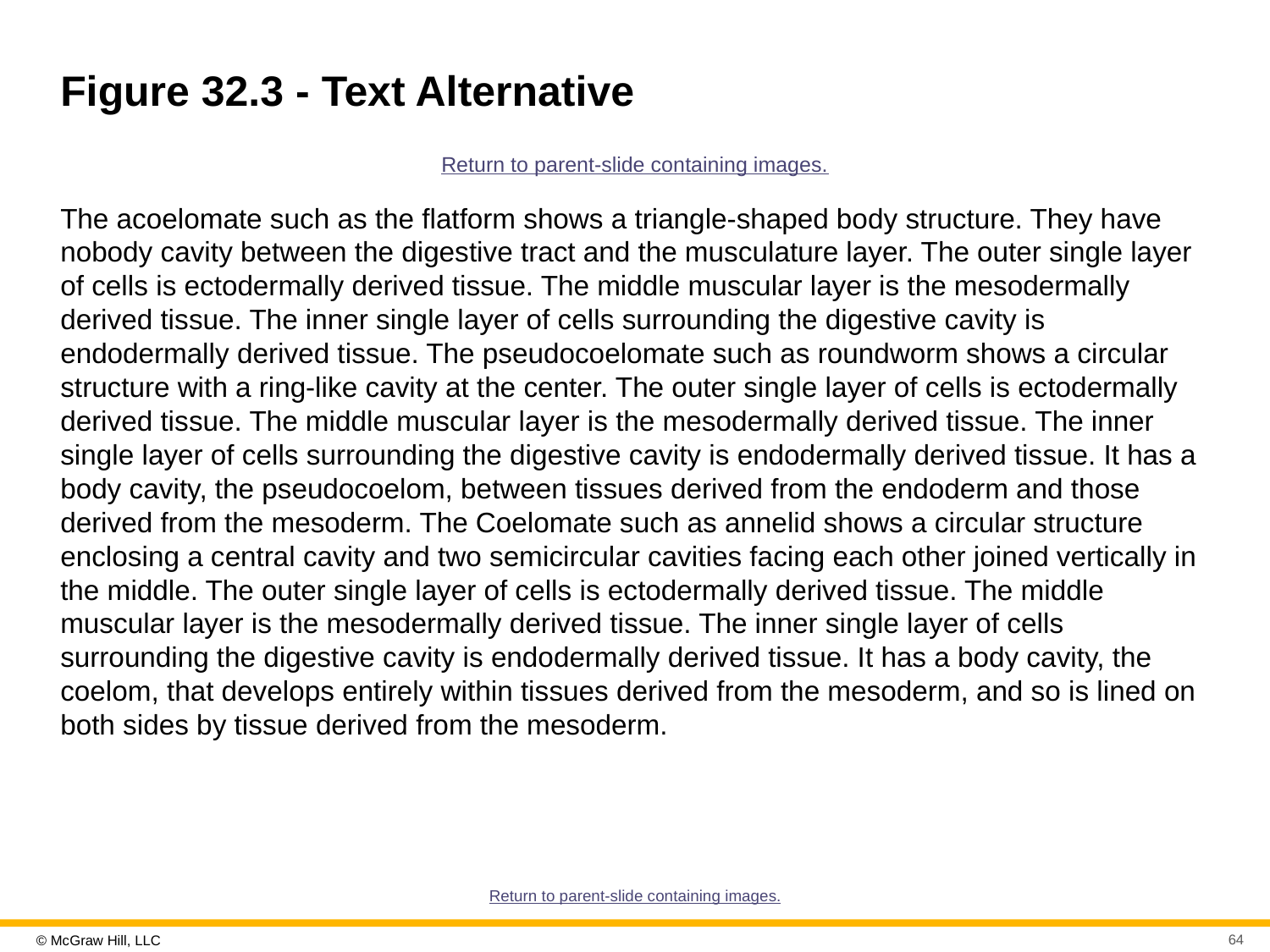

# Figure 32.3 - Text Alternative
Return to parent-slide containing images.
The acoelomate such as the flatform shows a triangle-shaped body structure. They have nobody cavity between the digestive tract and the musculature layer. The outer single layer of cells is ectodermally derived tissue. The middle muscular layer is the mesodermally derived tissue. The inner single layer of cells surrounding the digestive cavity is endodermally derived tissue. The pseudocoelomate such as roundworm shows a circular structure with a ring-like cavity at the center. The outer single layer of cells is ectodermally derived tissue. The middle muscular layer is the mesodermally derived tissue. The inner single layer of cells surrounding the digestive cavity is endodermally derived tissue. It has a body cavity, the pseudocoelom, between tissues derived from the endoderm and those derived from the mesoderm. The Coelomate such as annelid shows a circular structure enclosing a central cavity and two semicircular cavities facing each other joined vertically in the middle. The outer single layer of cells is ectodermally derived tissue. The middle muscular layer is the mesodermally derived tissue. The inner single layer of cells surrounding the digestive cavity is endodermally derived tissue. It has a body cavity, the coelom, that develops entirely within tissues derived from the mesoderm, and so is lined on both sides by tissue derived from the mesoderm.
Return to parent-slide containing images.
64